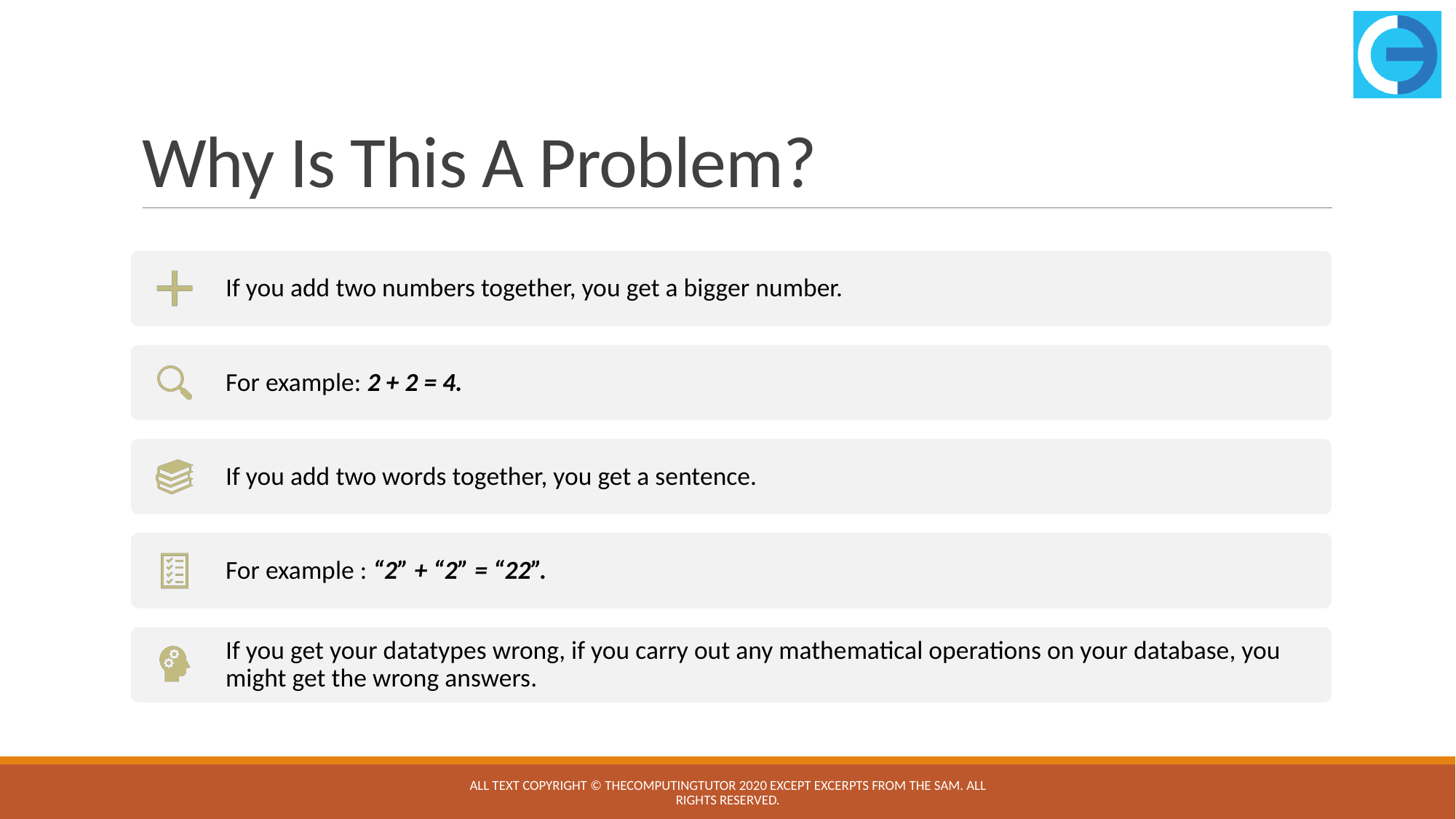

# Why Is This A Problem?
If you add two numbers together, you get a bigger number.
For example: 2 + 2 = 4.
If you add two words together, you get a sentence.
For example : “2” + “2” = “22”.
If you get your datatypes wrong, if you carry out any mathematical operations on your database, you might get the wrong answers.
All text copyright © TheComputingTutor 2020 except excerpts from the SAM. All rights Reserved.